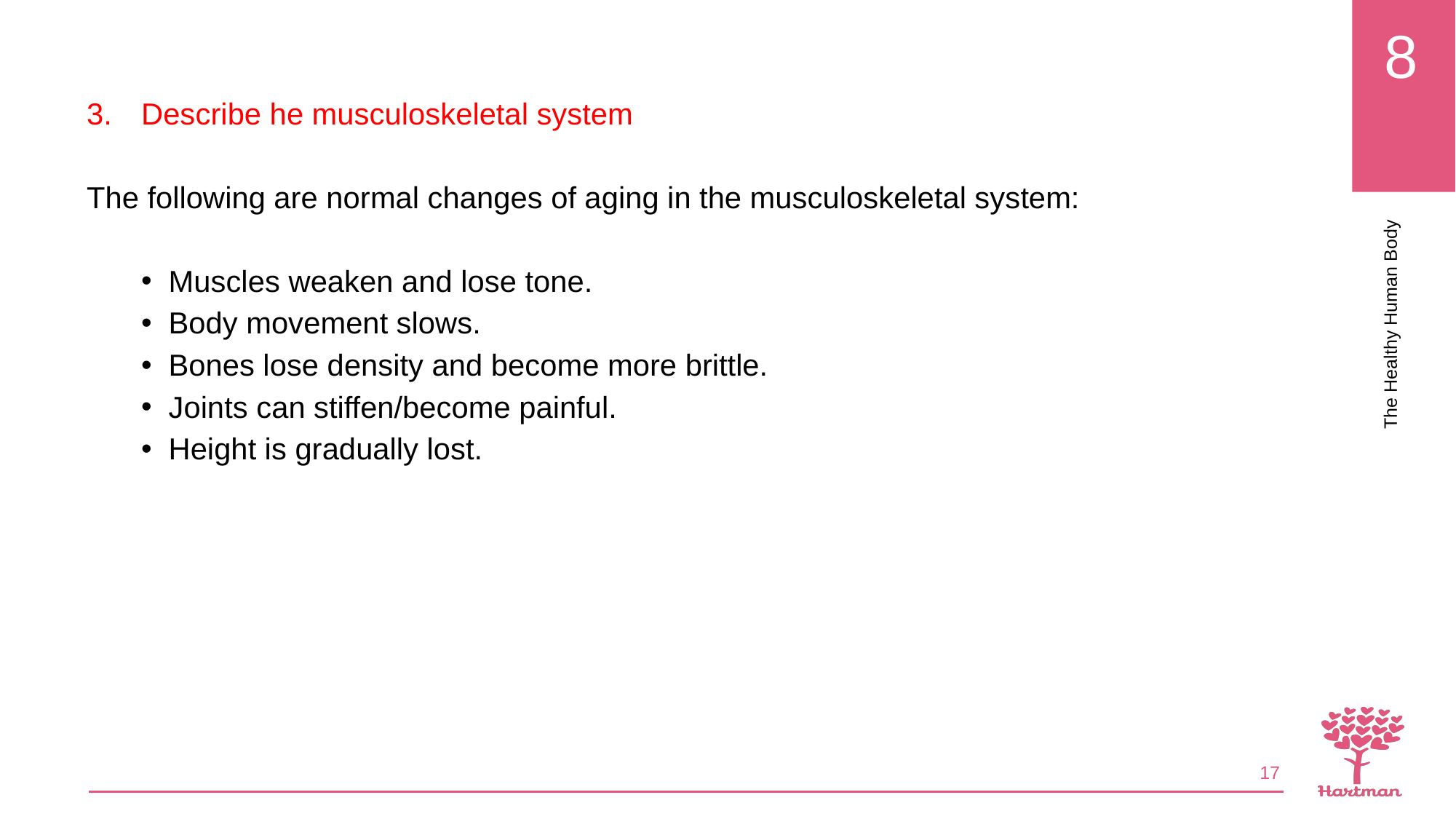

Describe he musculoskeletal system

The following are normal changes of aging in the musculoskeletal system:

Muscles weaken and lose tone.
Body movement slows.
Bones lose density and become more brittle.
Joints can stiffen/become painful.
Height is gradually lost.

17